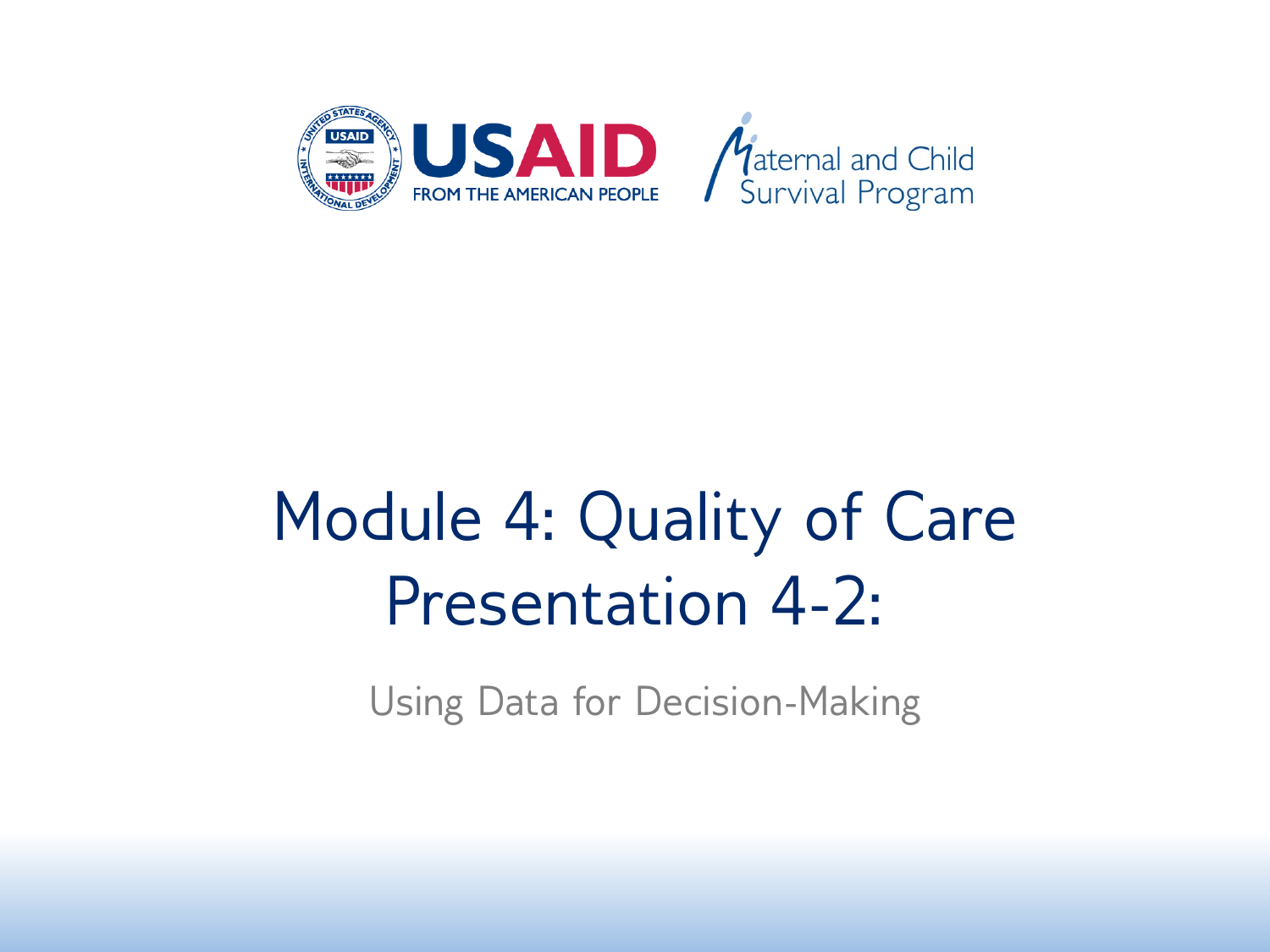

# Module 4: Quality of Care Presentation 4-2:
Using Data for Decision-Making